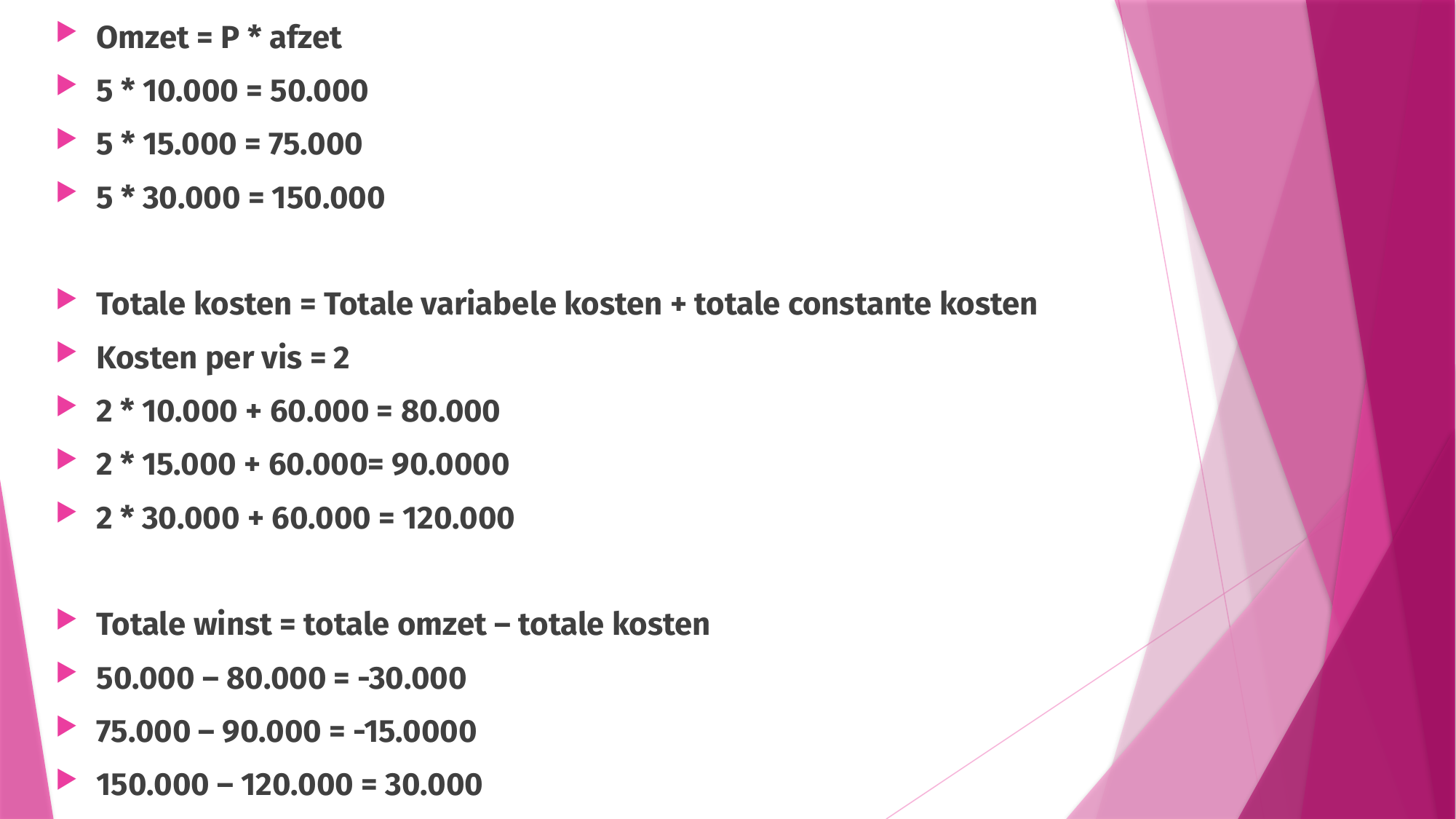

Omzet = P * afzet
5 * 10.000 = 50.000
5 * 15.000 = 75.000
5 * 30.000 = 150.000

Totale kosten = Totale variabele kosten + totale constante kosten
Kosten per vis = 2
2 * 10.000 + 60.000 = 80.000
2 * 15.000 + 60.000= 90.0000
2 * 30.000 + 60.000 = 120.000

Totale winst = totale omzet – totale kosten
50.000 – 80.000 = -30.000
75.000 – 90.000 = -15.0000
150.000 – 120.000 = 30.000